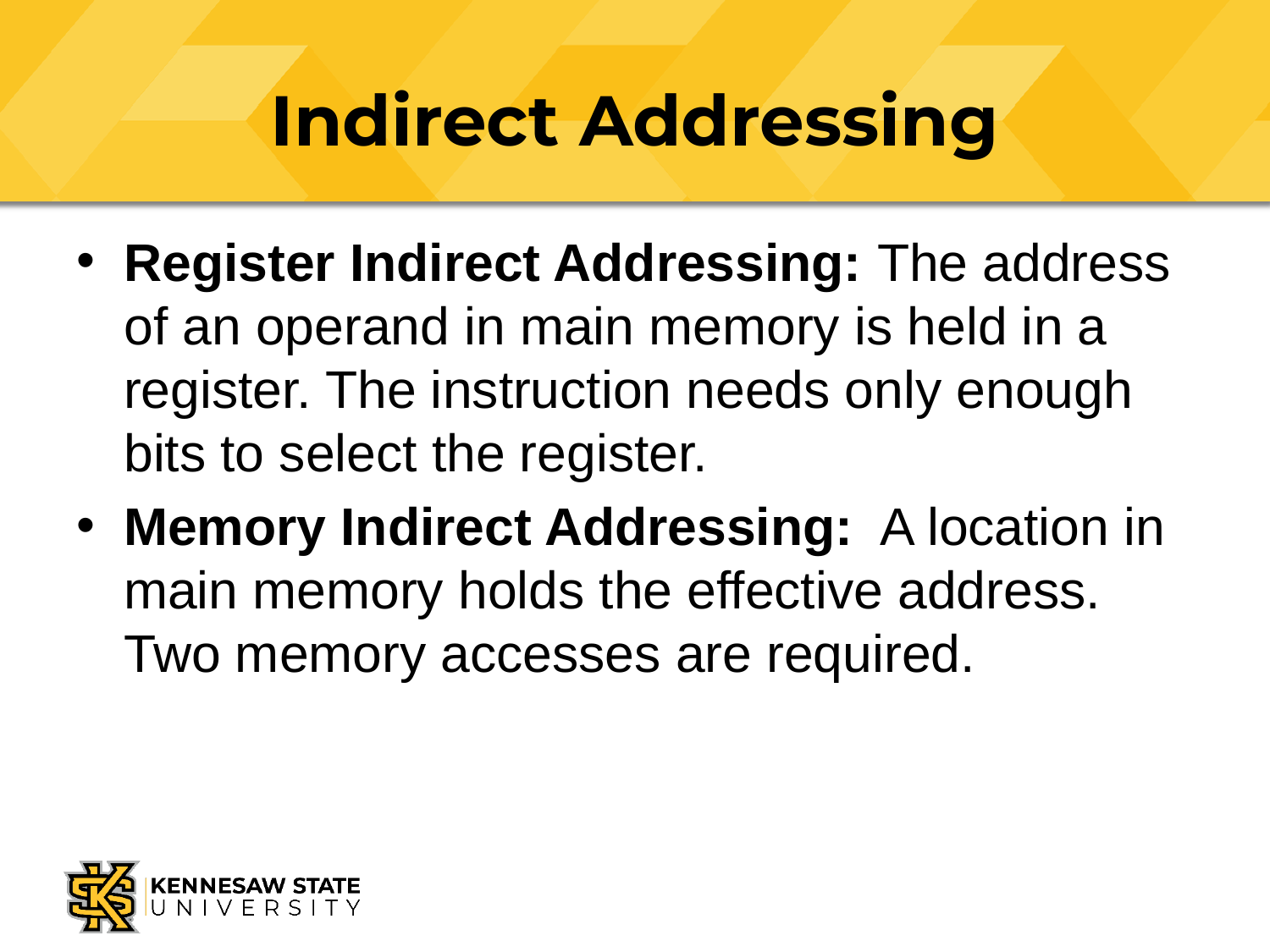

# Indirect Addressing
Register Indirect Addressing: The address of an operand in main memory is held in a register. The instruction needs only enough bits to select the register.
Memory Indirect Addressing:  A location in main memory holds the effective address.  Two memory accesses are required.